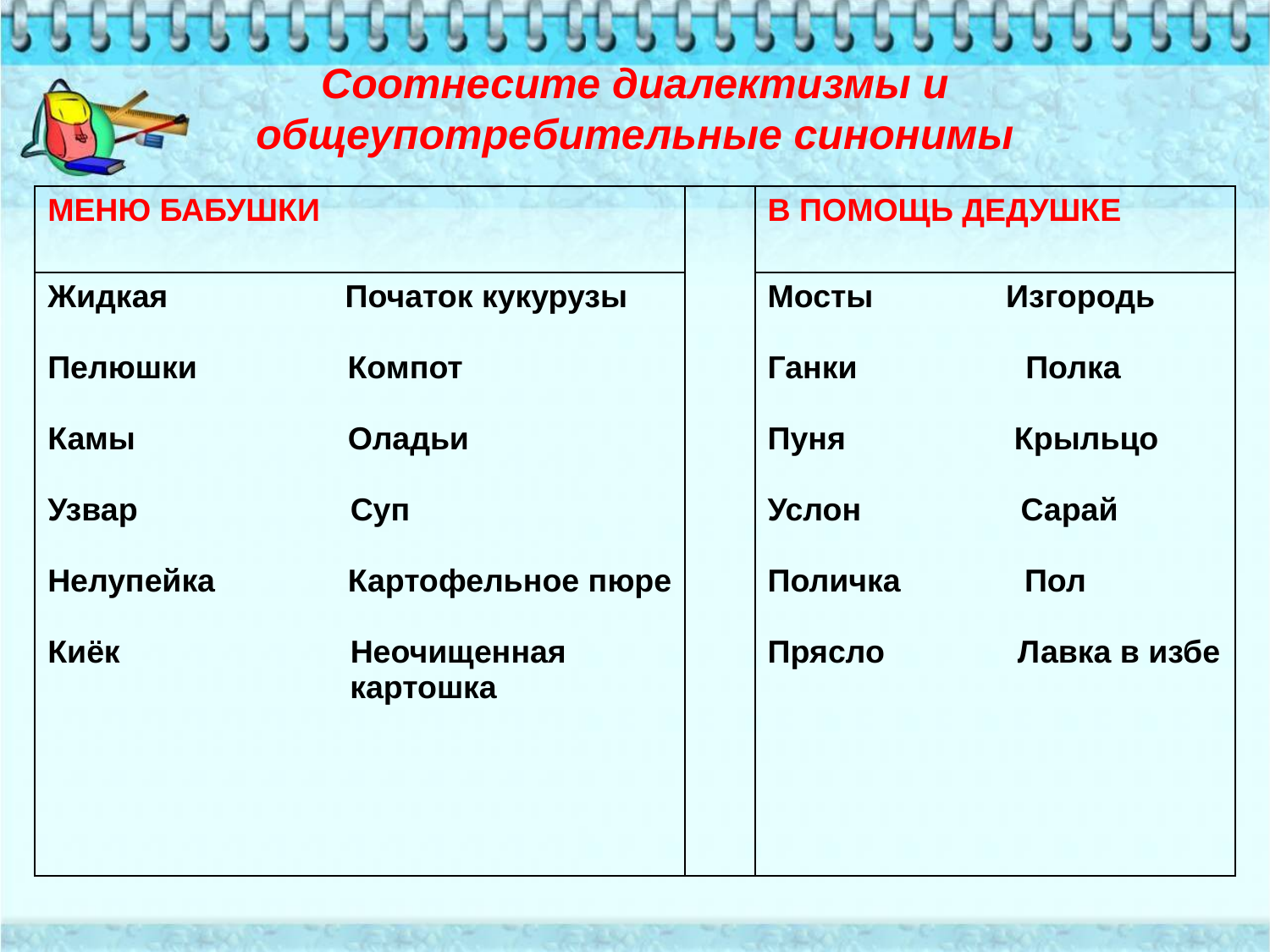

# Соотнесите диалектизмы и общеупотребительные синонимы
| МЕНЮ БАБУШКИ |  | В ПОМОЩЬ ДЕДУШКЕ |
| --- | --- | --- |
| Жидкая Початок кукурузы Пелюшки Компот Камы Оладьи Узвар Суп Нелупейка Картофельное пюре Киёк Неочищенная картошка |  | Мосты Изгородь Ганки Полка Пуня Крыльцо Услон Сарай Поличка Пол Прясло Лавка в избе |